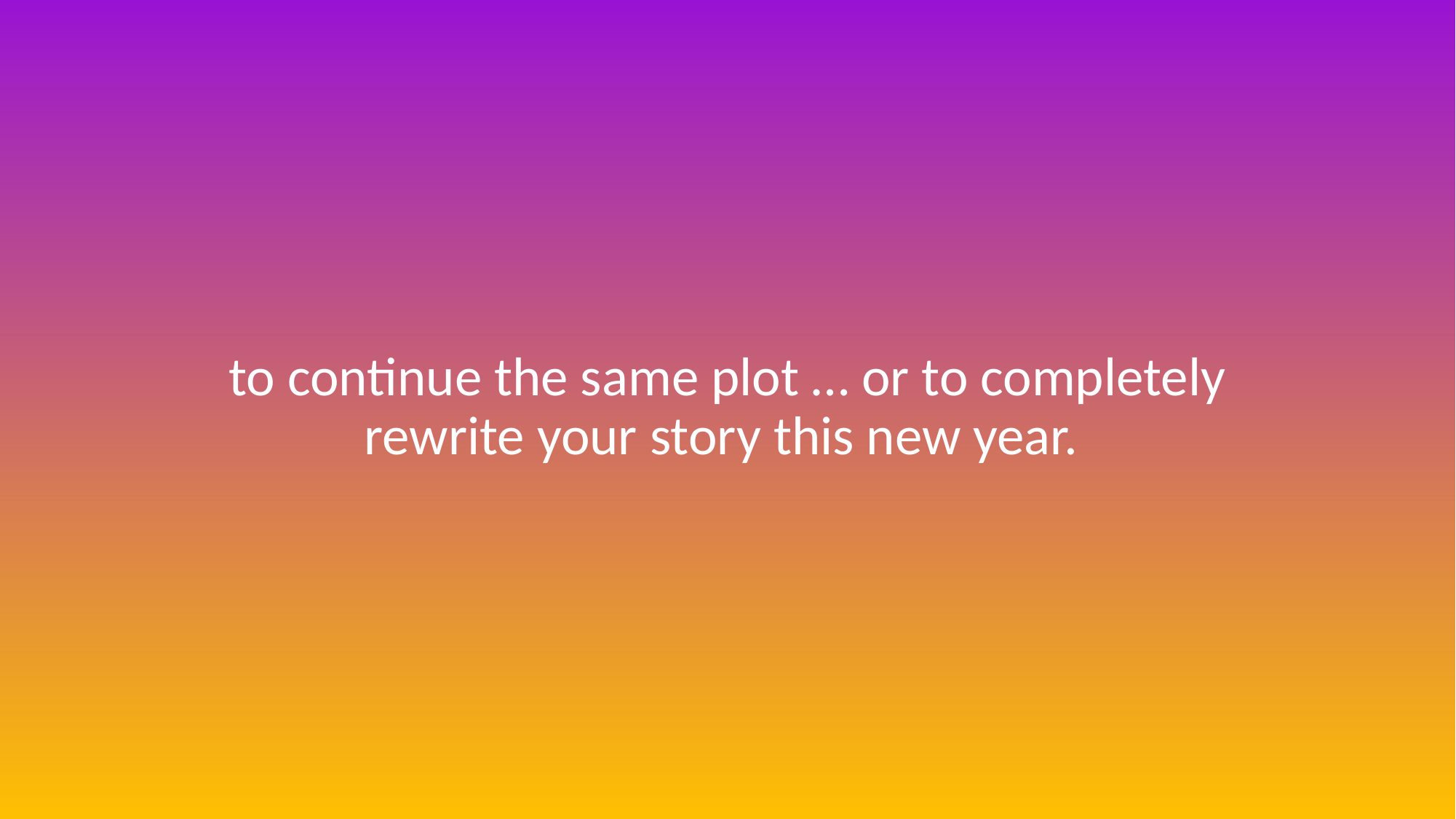

# to continue the same plot … or to completely rewrite your story this new year.